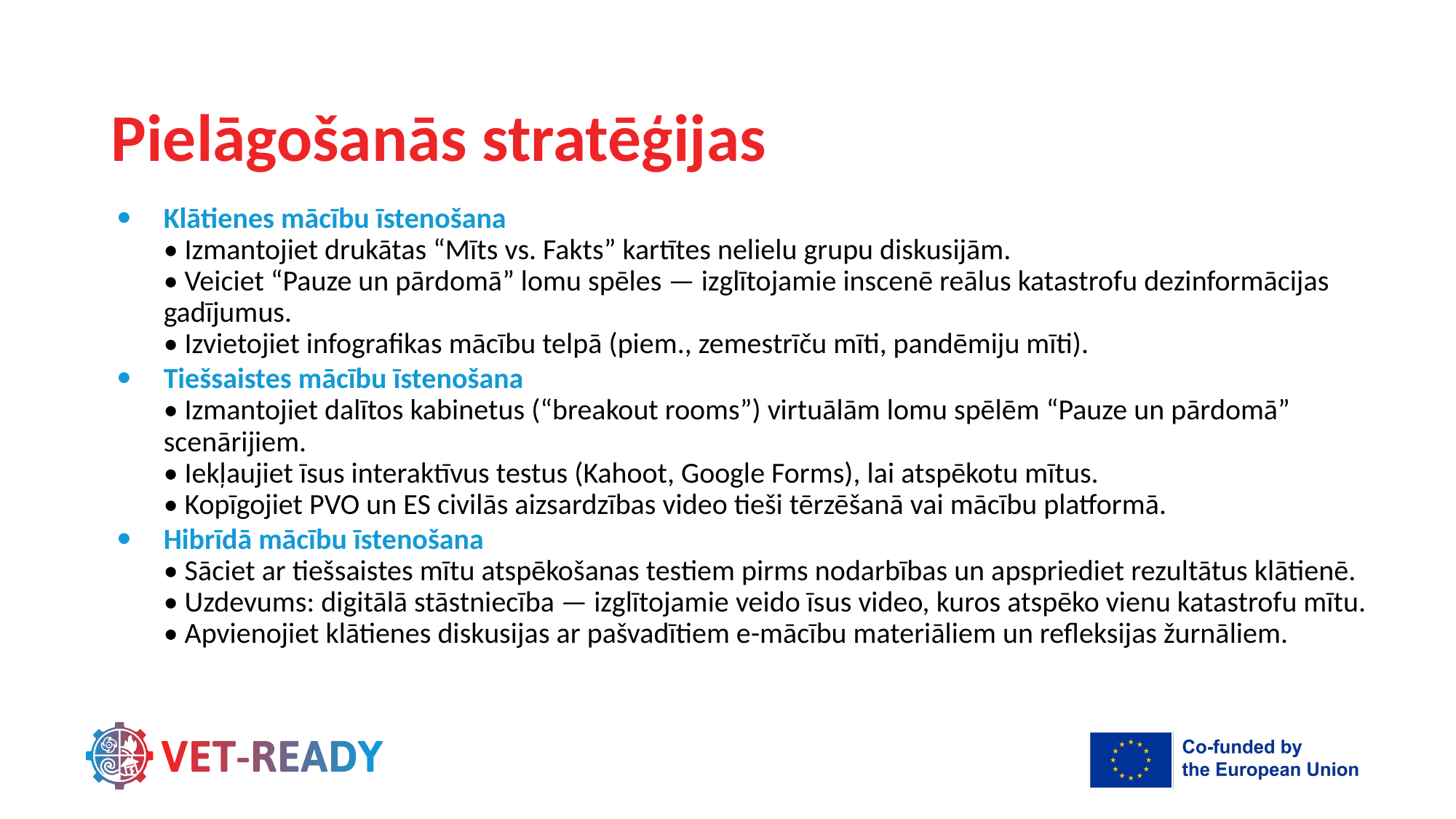

# Pielāgošanās stratēģijas
Klātienes mācību īstenošana
• Izmantojiet drukātas “Mīts vs. Fakts” kartītes nelielu grupu diskusijām.
• Veiciet “Pauze un pārdomā” lomu spēles — izglītojamie inscenē reālus katastrofu dezinformācijas gadījumus.
• Izvietojiet infografikas mācību telpā (piem., zemestrīču mīti, pandēmiju mīti).
Tiešsaistes mācību īstenošana
• Izmantojiet dalītos kabinetus (“breakout rooms”) virtuālām lomu spēlēm “Pauze un pārdomā” scenārijiem.
• Iekļaujiet īsus interaktīvus testus (Kahoot, Google Forms), lai atspēkotu mītus.
• Kopīgojiet PVO un ES civilās aizsardzības video tieši tērzēšanā vai mācību platformā.
Hibrīdā mācību īstenošana
• Sāciet ar tiešsaistes mītu atspēkošanas testiem pirms nodarbības un apspriediet rezultātus klātienē.
• Uzdevums: digitālā stāstniecība — izglītojamie veido īsus video, kuros atspēko vienu katastrofu mītu.
• Apvienojiet klātienes diskusijas ar pašvadītiem e-mācību materiāliem un refleksijas žurnāliem.